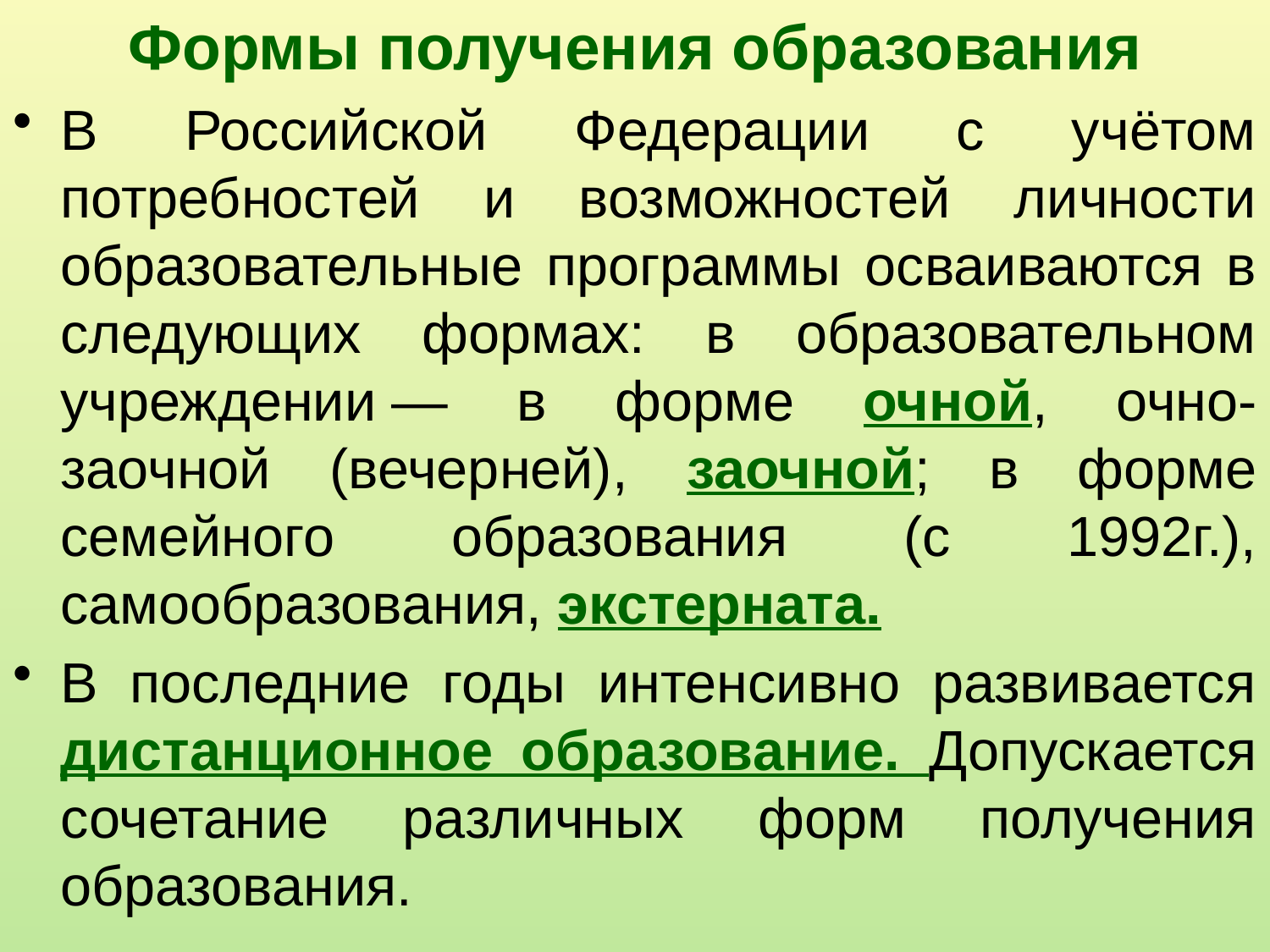

# Формы получения образования
В Российской Федерации с учётом потребностей и возможностей личности образовательные программы осваиваются в следующих формах: в образовательном учреждении — в форме очной, очно-заочной (вечерней), заочной; в форме семейного образования (с 1992г.), самообразования, экстерната.
В последние годы интенсивно развивается дистанционное образование. Допускается сочетание различных форм получения образования.